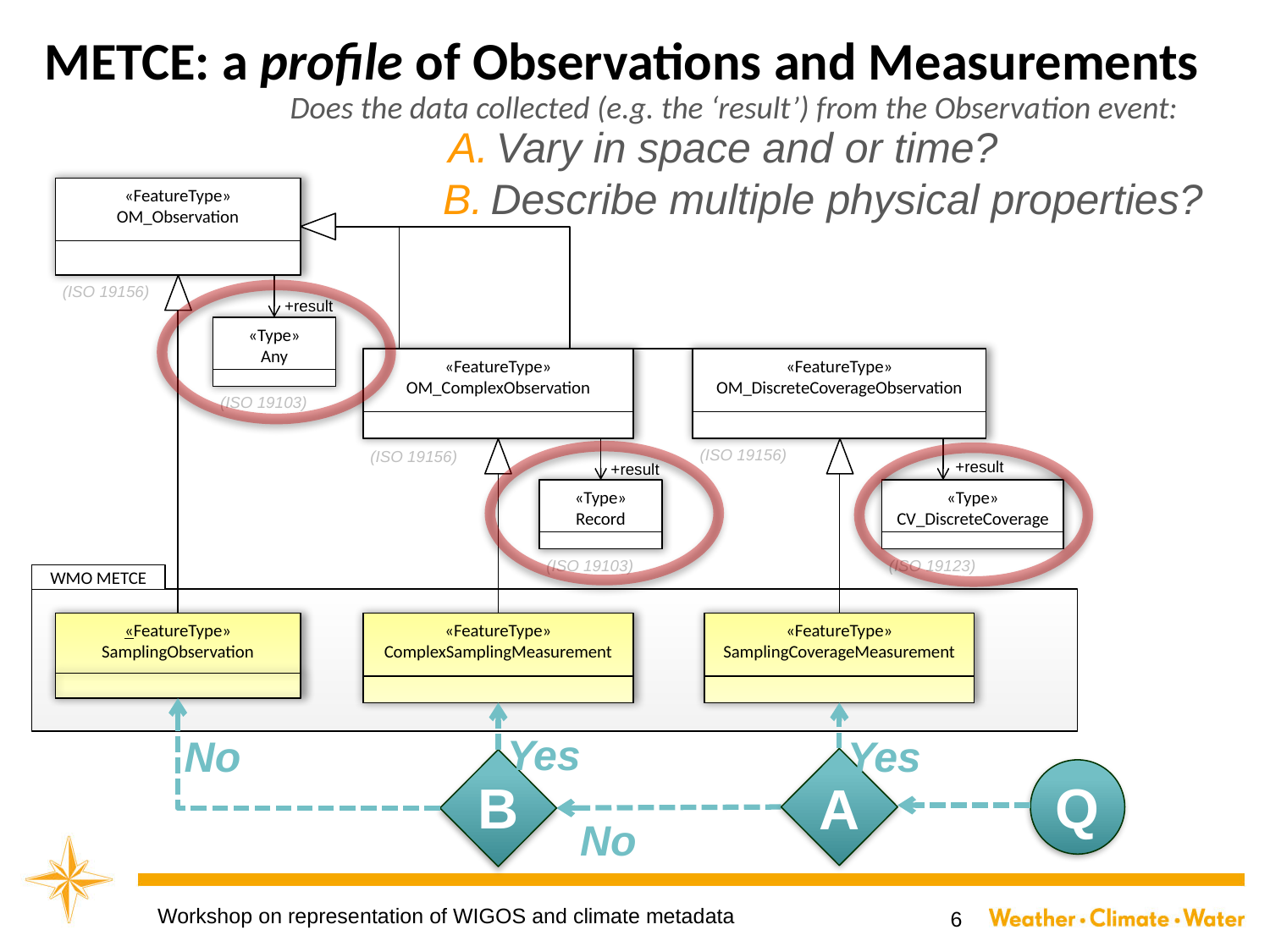

METCE: a profile of Observations and Measurements
Does the data collected (e.g. the ‘result’) from the Observation event:
WMO METCE

Q
Vary in space and or time?

«FeatureType»
OM_DiscreteCoverageObservation

(ISO 19156)

+result
«Type»
CV_DiscreteCoverage

(ISO 19123)
«FeatureType»
SamplingCoverageMeasurement

Yes

A
Describe multiple physical properties?
«FeatureType»
OM_ComplexObservation

(ISO 19156)
+result
«Type»
Record

(ISO 19103)
«FeatureType»
ComplexSamplingMeasurement

Yes

B
No
«FeatureType»
OM_Observation

(ISO 19156)

«FeatureType»
SamplingObservation

No
+result
«Type»
Any

(ISO 19103)

Workshop on representation of WIGOS and climate metadata
6